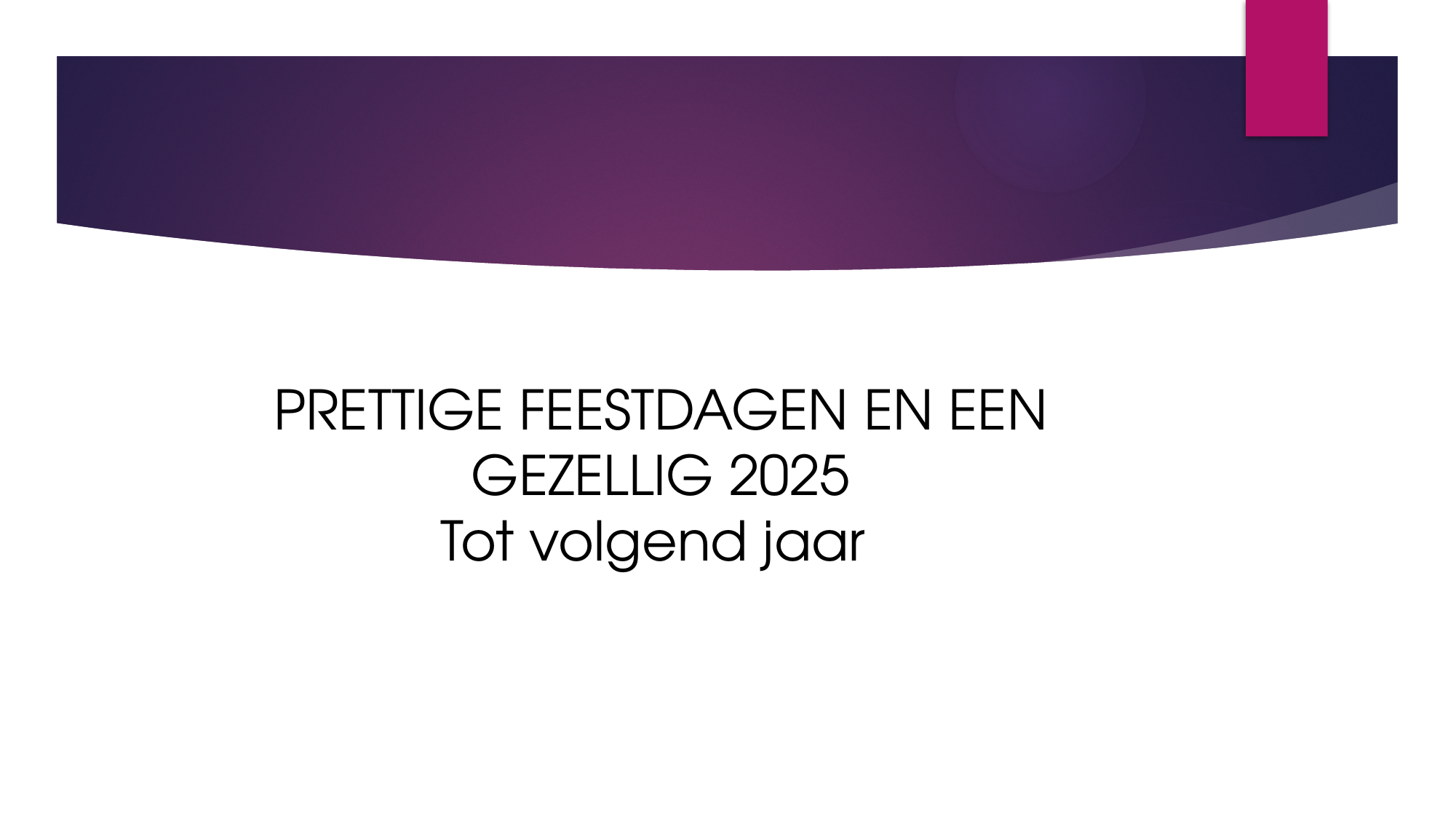

# PRETTIGE FEESTDAGEN EN EEN GEZELLIG 2025 Tot volgend jaar